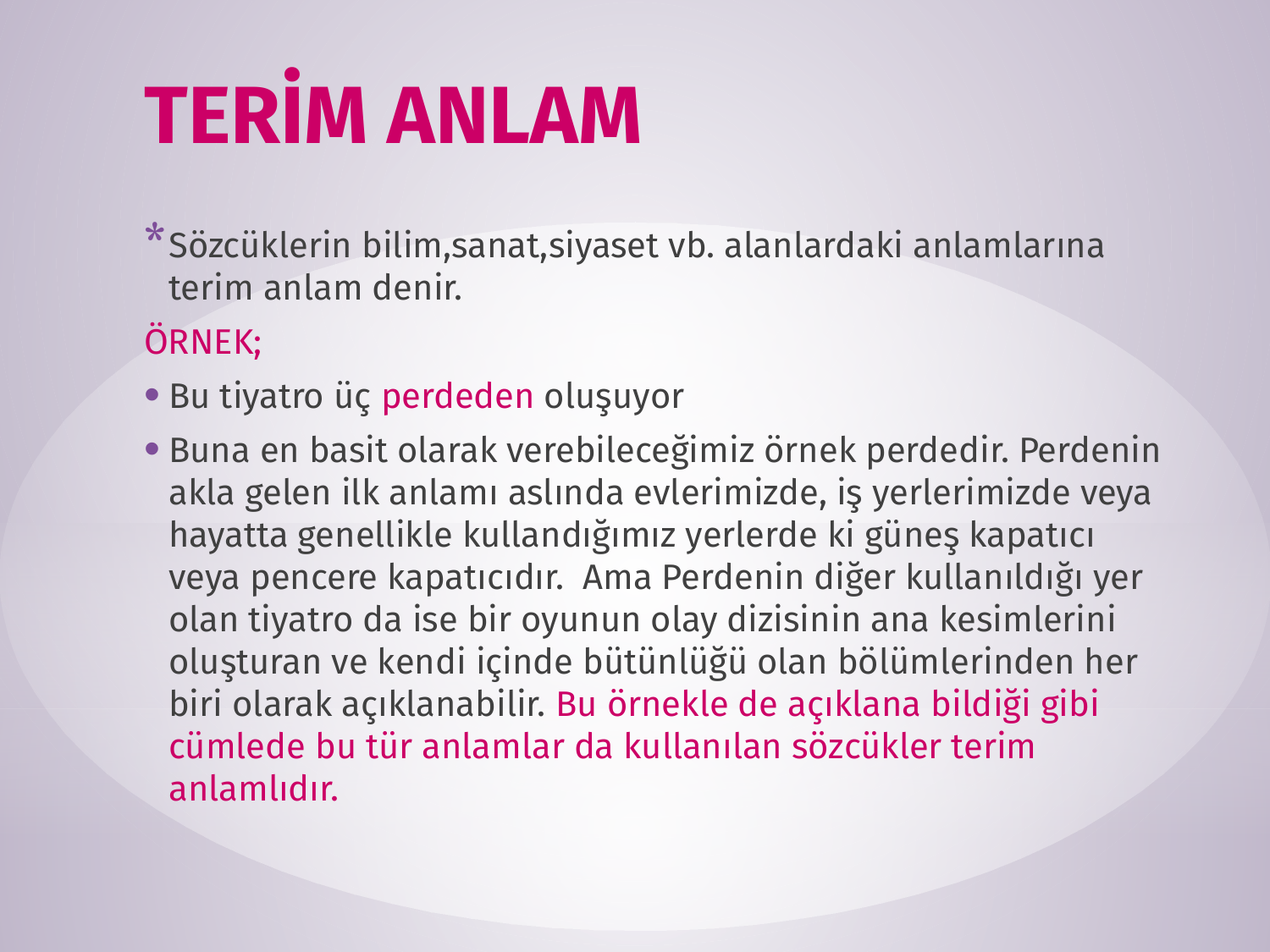

# TERİM ANLAM
Sözcüklerin bilim,sanat,siyaset vb. alanlardaki anlamlarına terim anlam denir.
ÖRNEK;
Bu tiyatro üç perdeden oluşuyor
Buna en basit olarak verebileceğimiz örnek perdedir. Perdenin akla gelen ilk anlamı aslında evlerimizde, iş yerlerimizde veya hayatta genellikle kullandığımız yerlerde ki güneş kapatıcı veya pencere kapatıcıdır.  Ama Perdenin diğer kullanıldığı yer olan tiyatro da ise bir oyunun olay dizisinin ana kesimlerini oluşturan ve kendi içinde bütünlüğü olan bölümlerinden her biri olarak açıklanabilir. Bu örnekle de açıklana bildiği gibi cümlede bu tür anlamlar da kullanılan sözcükler terim anlamlıdır.